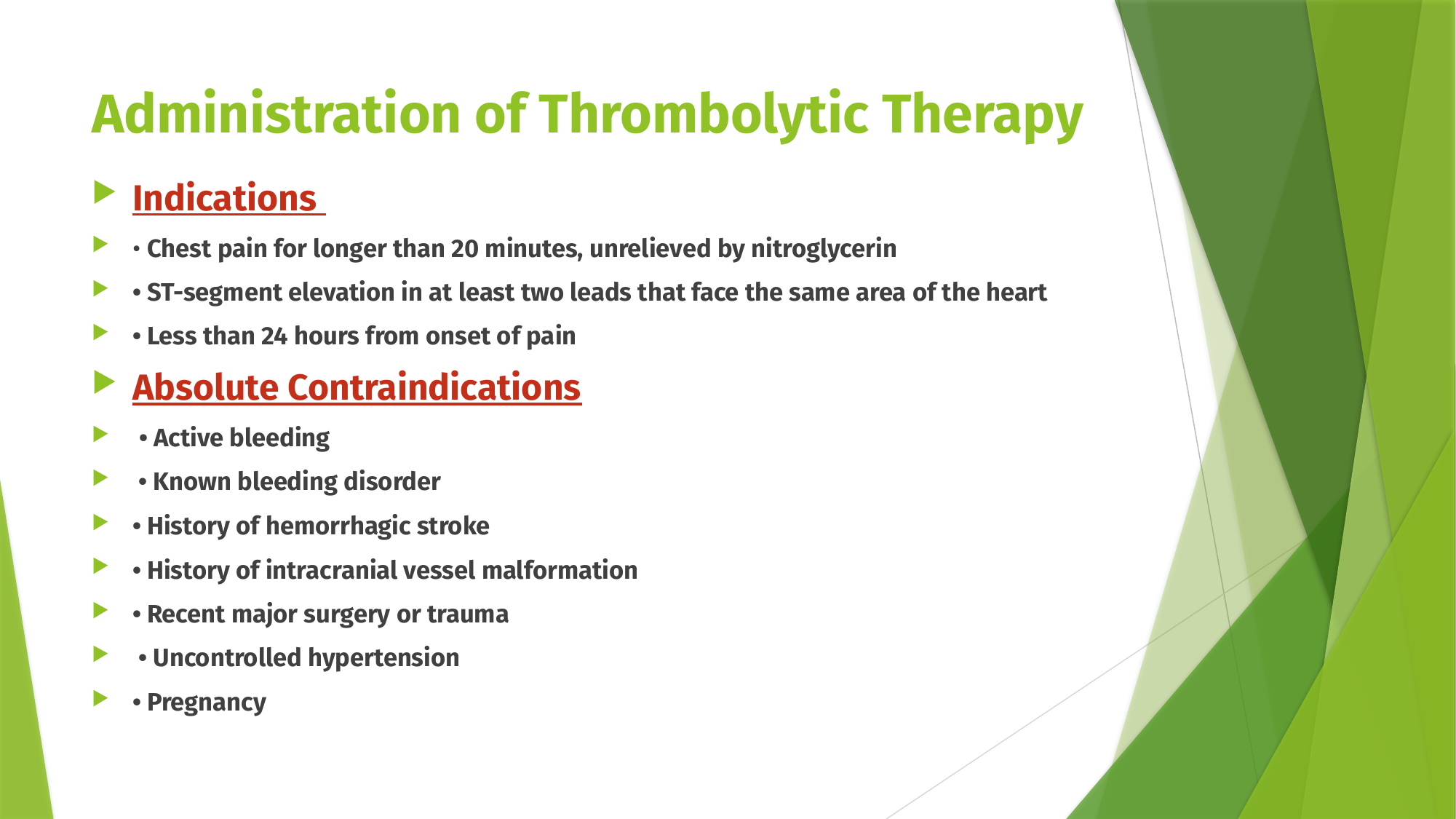

# Administration of Thrombolytic Therapy
Indications
• Chest pain for longer than 20 minutes, unrelieved by nitroglycerin
• ST-segment elevation in at least two leads that face the same area of the heart
• Less than 24 hours from onset of pain
Absolute Contraindications
 • Active bleeding
 • Known bleeding disorder
• History of hemorrhagic stroke
• History of intracranial vessel malformation
• Recent major surgery or trauma
 • Uncontrolled hypertension
• Pregnancy